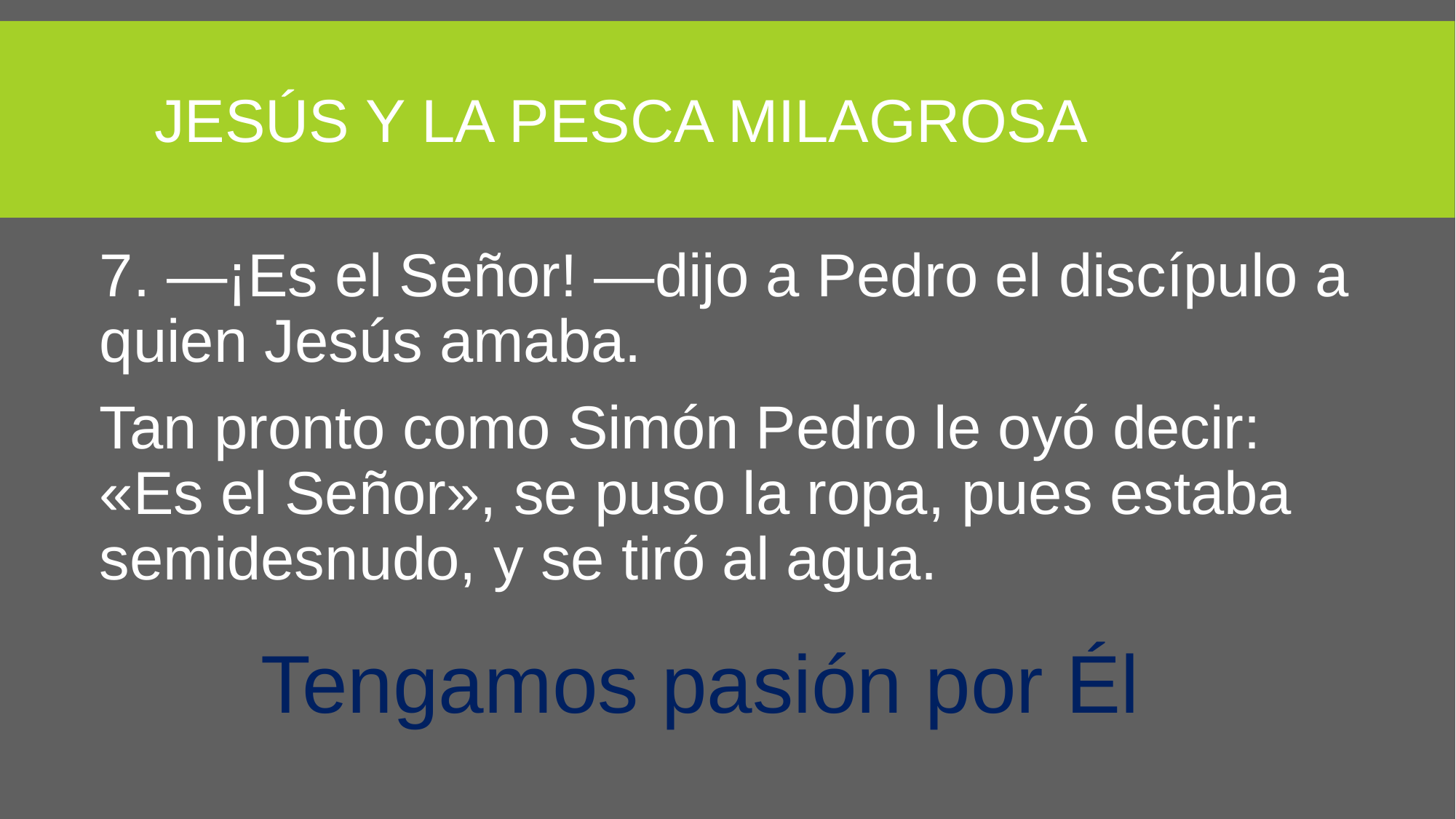

# Jesús y la pesca milagrosa
7. —¡Es el Señor! —dijo a Pedro el discípulo a quien Jesús amaba.
Tan pronto como Simón Pedro le oyó decir: «Es el Señor», se puso la ropa, pues estaba semidesnudo, y se tiró al agua.
Tengamos pasión por Él